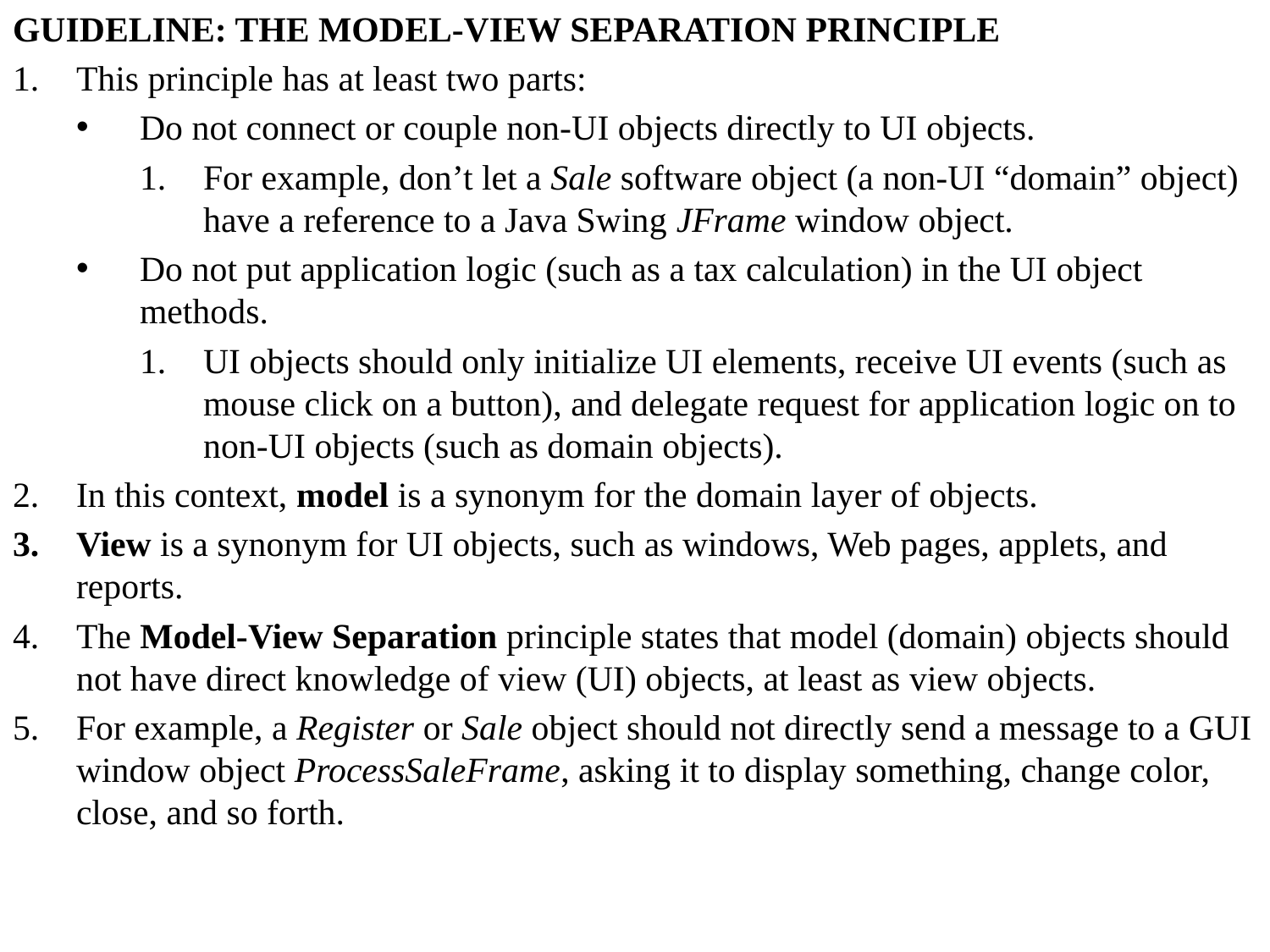

GUIDELINE: THE MODEL-VIEW SEPARATION PRINCIPLE
This principle has at least two parts:
Do not connect or couple non-UI objects directly to UI objects.
For example, don’t let a Sale software object (a non-UI “domain” object) have a reference to a Java Swing JFrame window object.
Do not put application logic (such as a tax calculation) in the UI object methods.
UI objects should only initialize UI elements, receive UI events (such as mouse click on a button), and delegate request for application logic on to non-UI objects (such as domain objects).
In this context, model is a synonym for the domain layer of objects.
View is a synonym for UI objects, such as windows, Web pages, applets, and reports.
The Model-View Separation principle states that model (domain) objects should not have direct knowledge of view (UI) objects, at least as view objects.
For example, a Register or Sale object should not directly send a message to a GUI window object ProcessSaleFrame, asking it to display something, change color, close, and so forth.